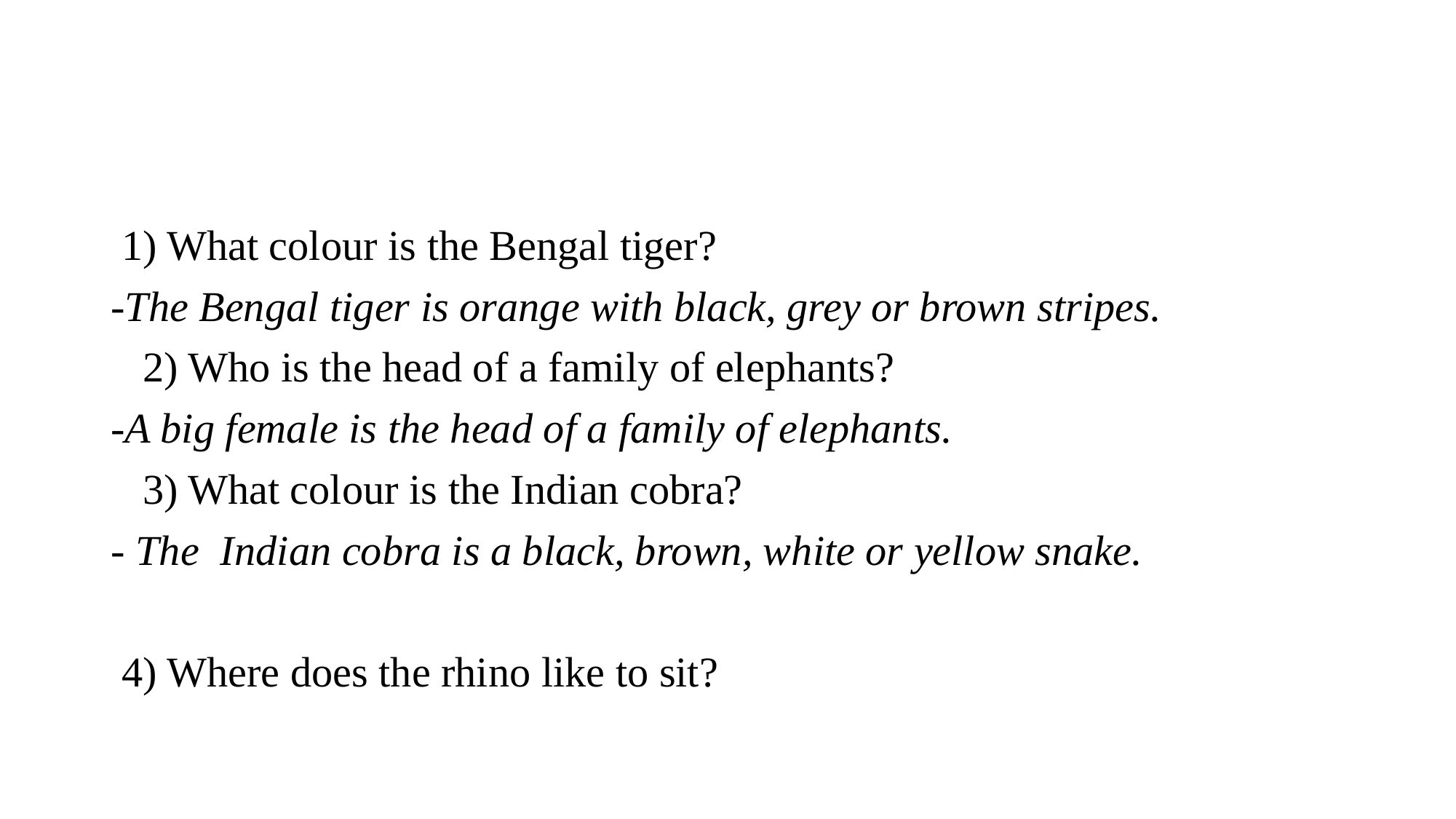

#
 1) What colour is the Bengal tiger?
-The Bengal tiger is orange with black, grey or brown stripes.
   2) Who is the head of a family of elephants?
-A big female is the head of a family of elephants.
   3) What colour is the Indian cobra?
- The  Indian cobra is a black, brown, white or yellow snake.

 4) Where does the rhino like to sit?